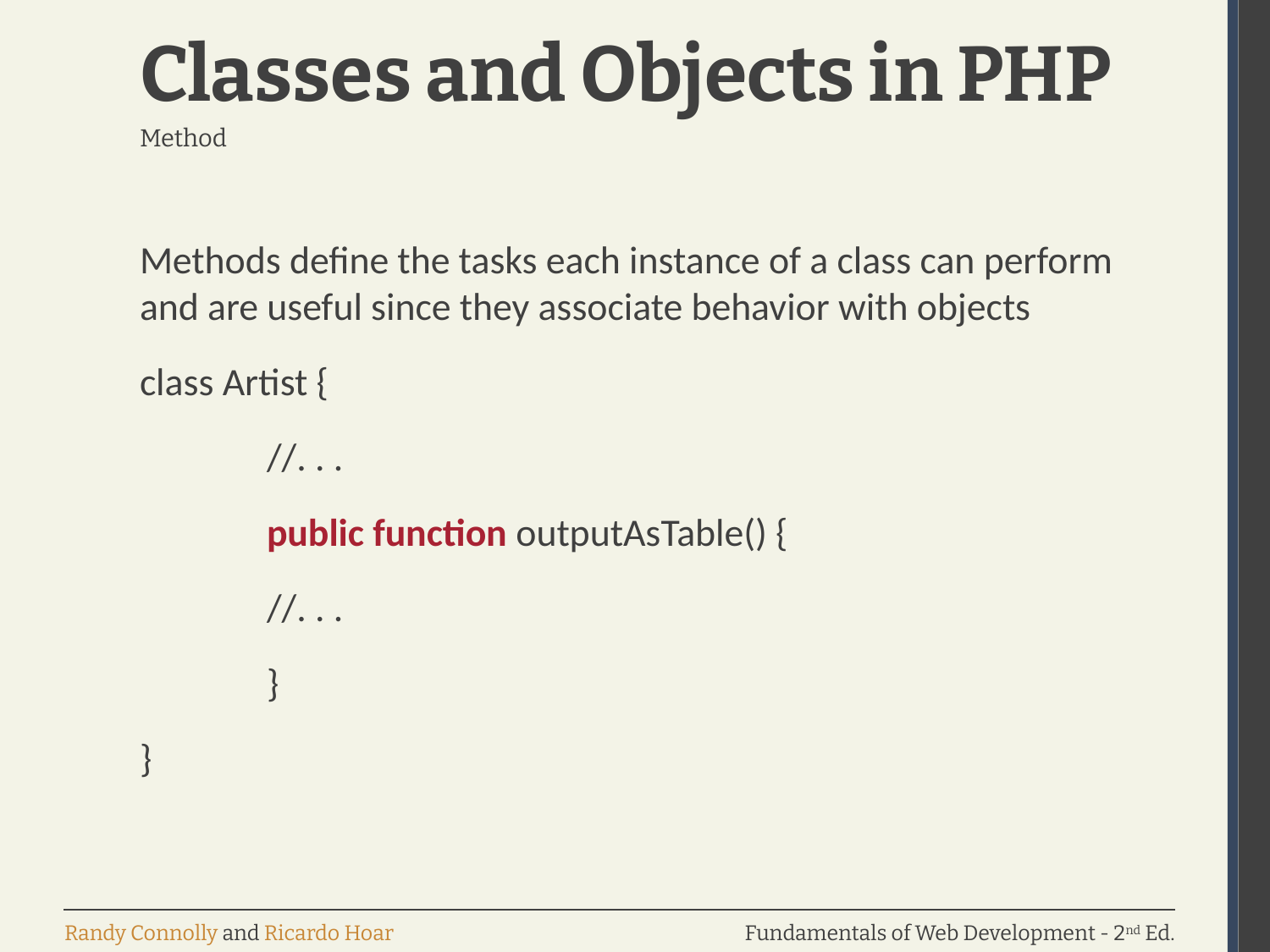

# Classes and Objects in PHP
Method
Methods define the tasks each instance of a class can perform and are useful since they associate behavior with objects
class Artist {
	//. . .
	public function outputAsTable() {
	//. . .
	}
}